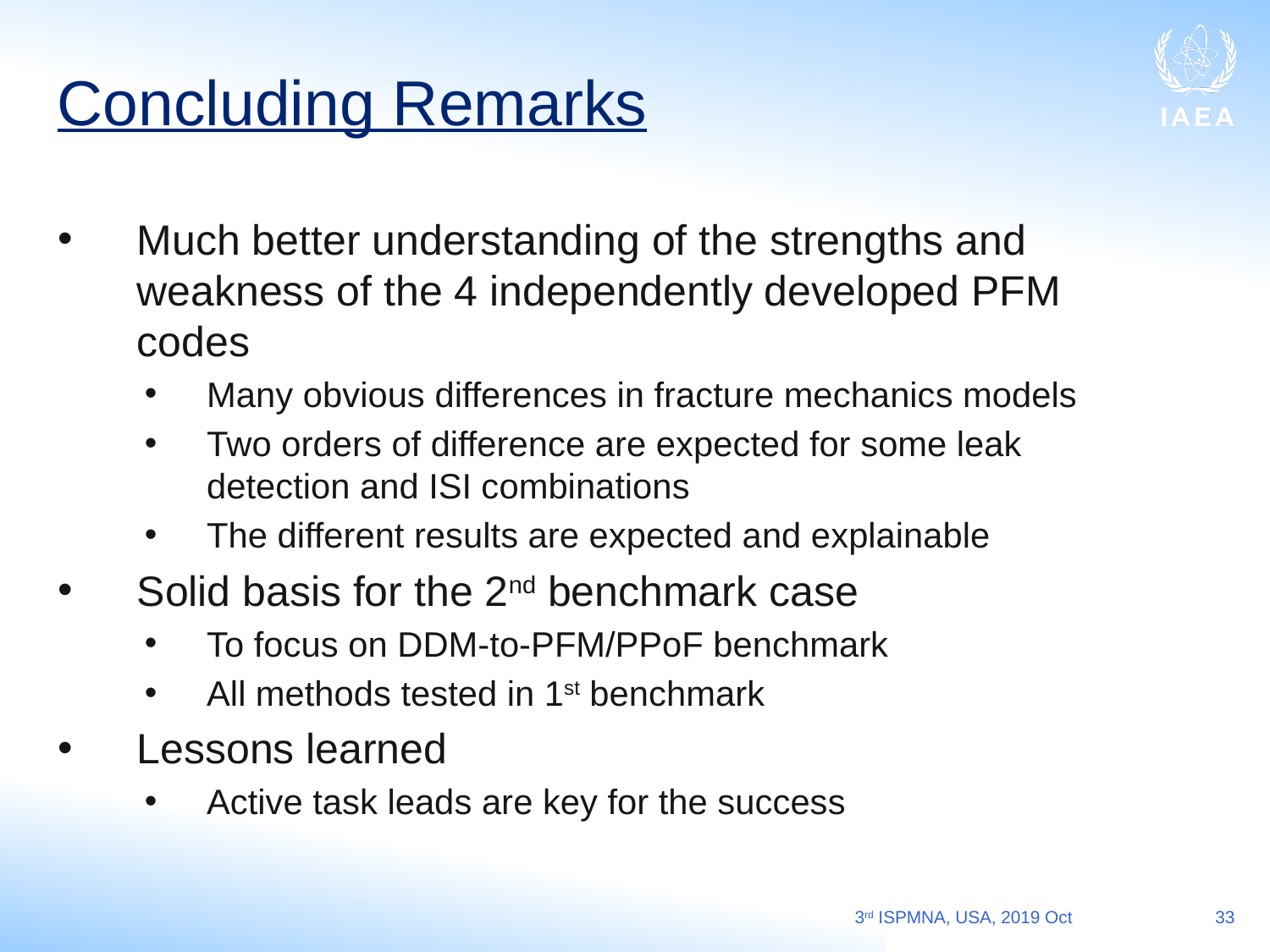

Concluding Remarks
Much better understanding of the strengths and weakness of the 4 independently developed PFM codes
Many obvious differences in fracture mechanics models
Two orders of difference are expected for some leak detection and ISI combinations
The different results are expected and explainable
Solid basis for the 2nd benchmark case
To focus on DDM-to-PFM/PPoF benchmark
All methods tested in 1st benchmark
Lessons learned
Active task leads are key for the success
33
3rd ISPMNA, USA, 2019 Oct